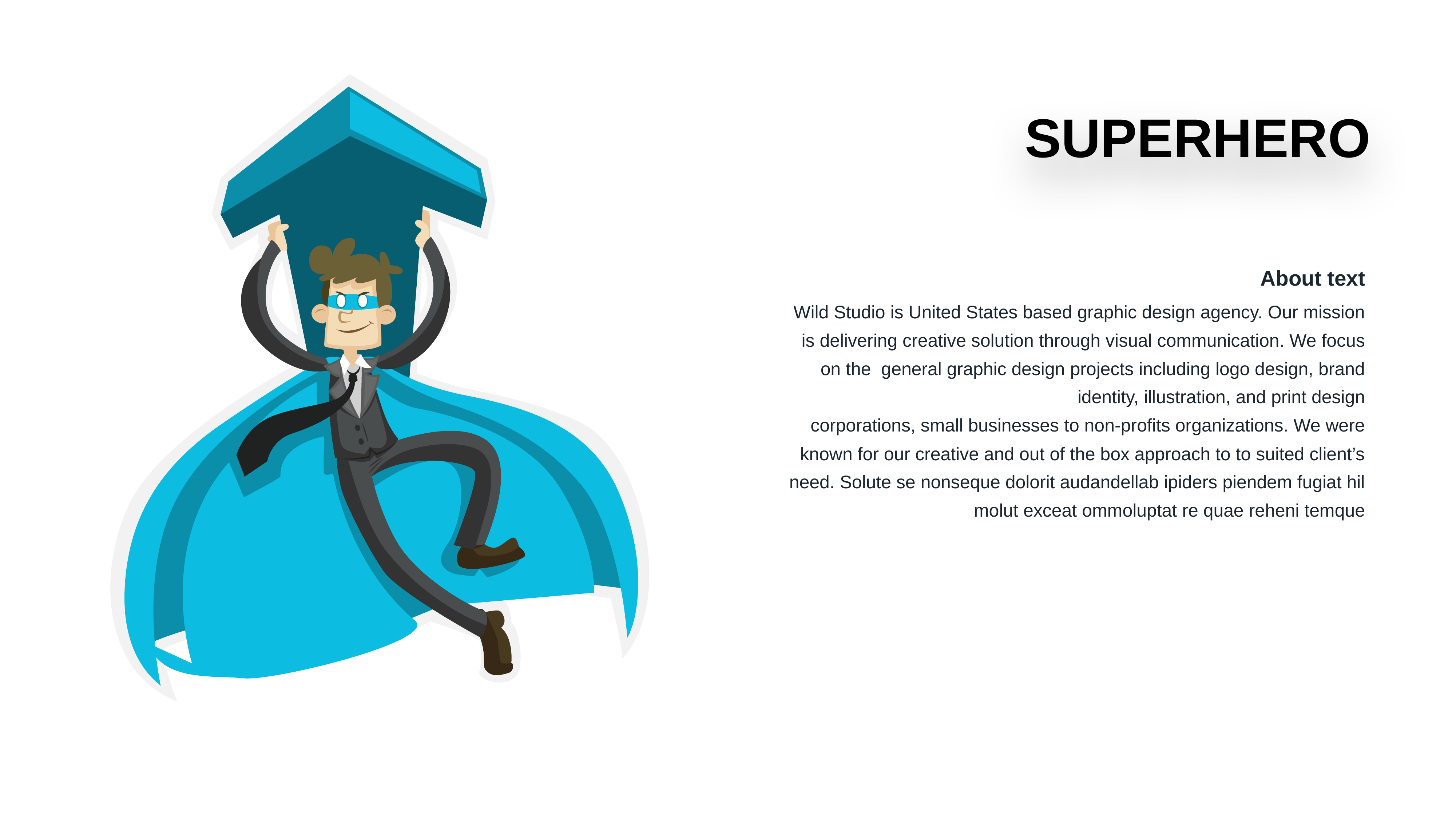

# SUPERHERO
About text
Wild Studio is United States based graphic design agency. Our mission is delivering creative solution through visual communication. We focus on the  general graphic design projects including logo design, brand identity, illustration, and print design
corporations, small businesses to non-profits organizations. We were known for our creative and out of the box approach to to suited client’s need. Solute se nonseque dolorit audandellab ipiders piendem fugiat hil molut exceat ommoluptat re quae reheni temque